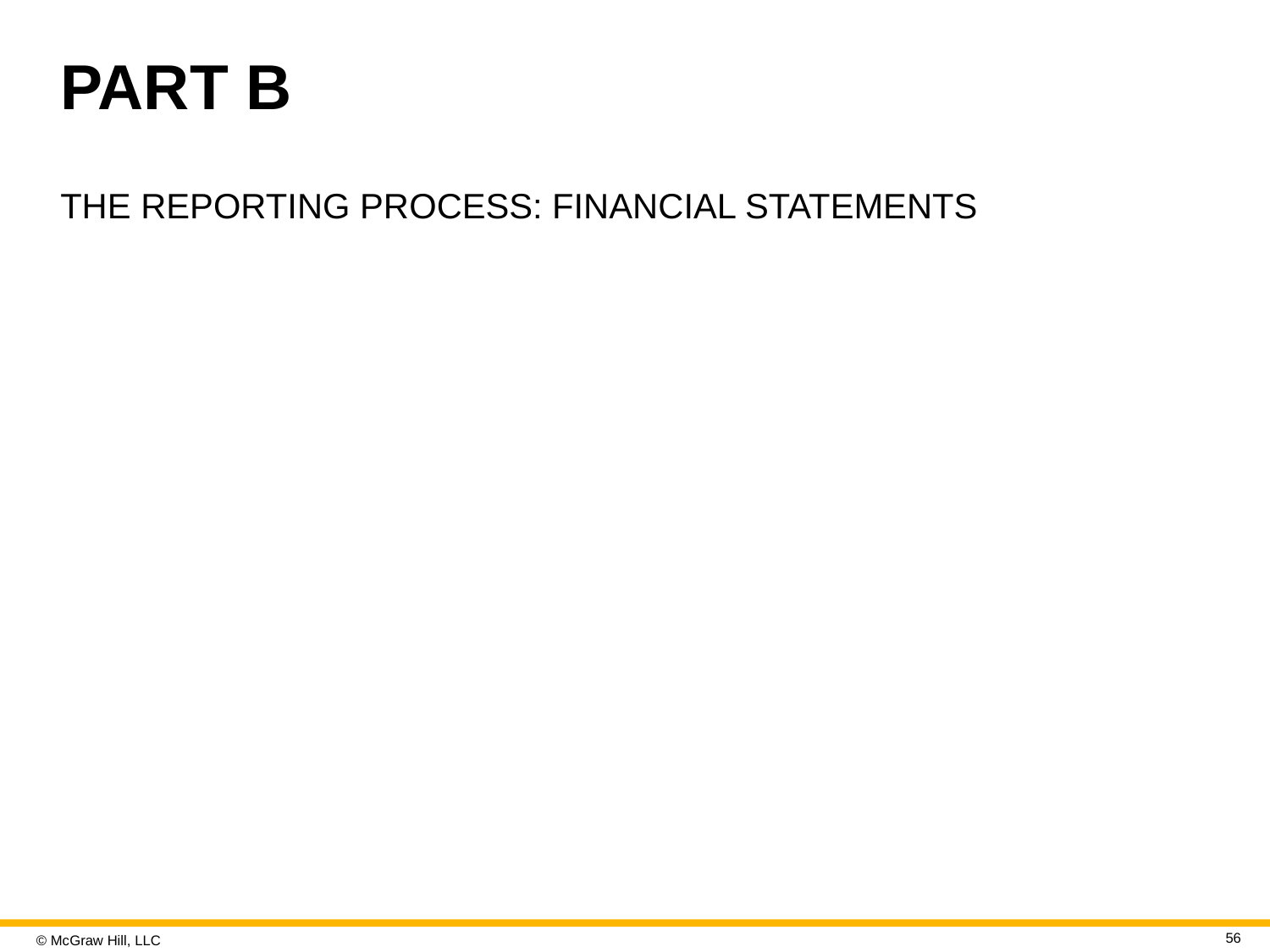

# PART B
THE REPORTING PROCESS: FINANCIAL STATEMENTS
56